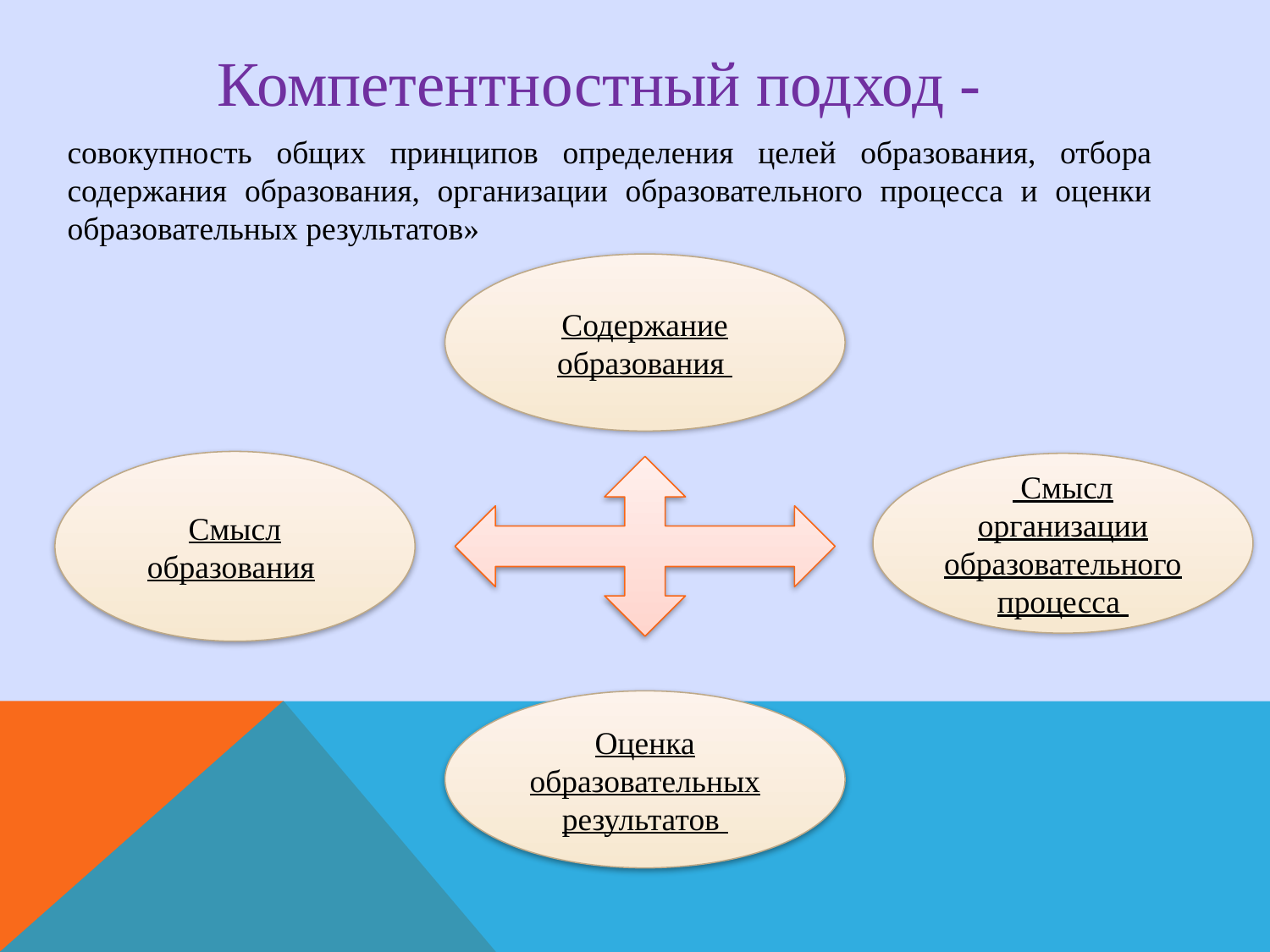

Компетентностный подход -
совокупность общих принципов определения целей образования, отбора содержания образования, организации образовательного процесса и оценки образовательных результатов»
Содержание образования
Смысл образования
 Смысл организации образовательного процесса

Оценка образовательных результатов